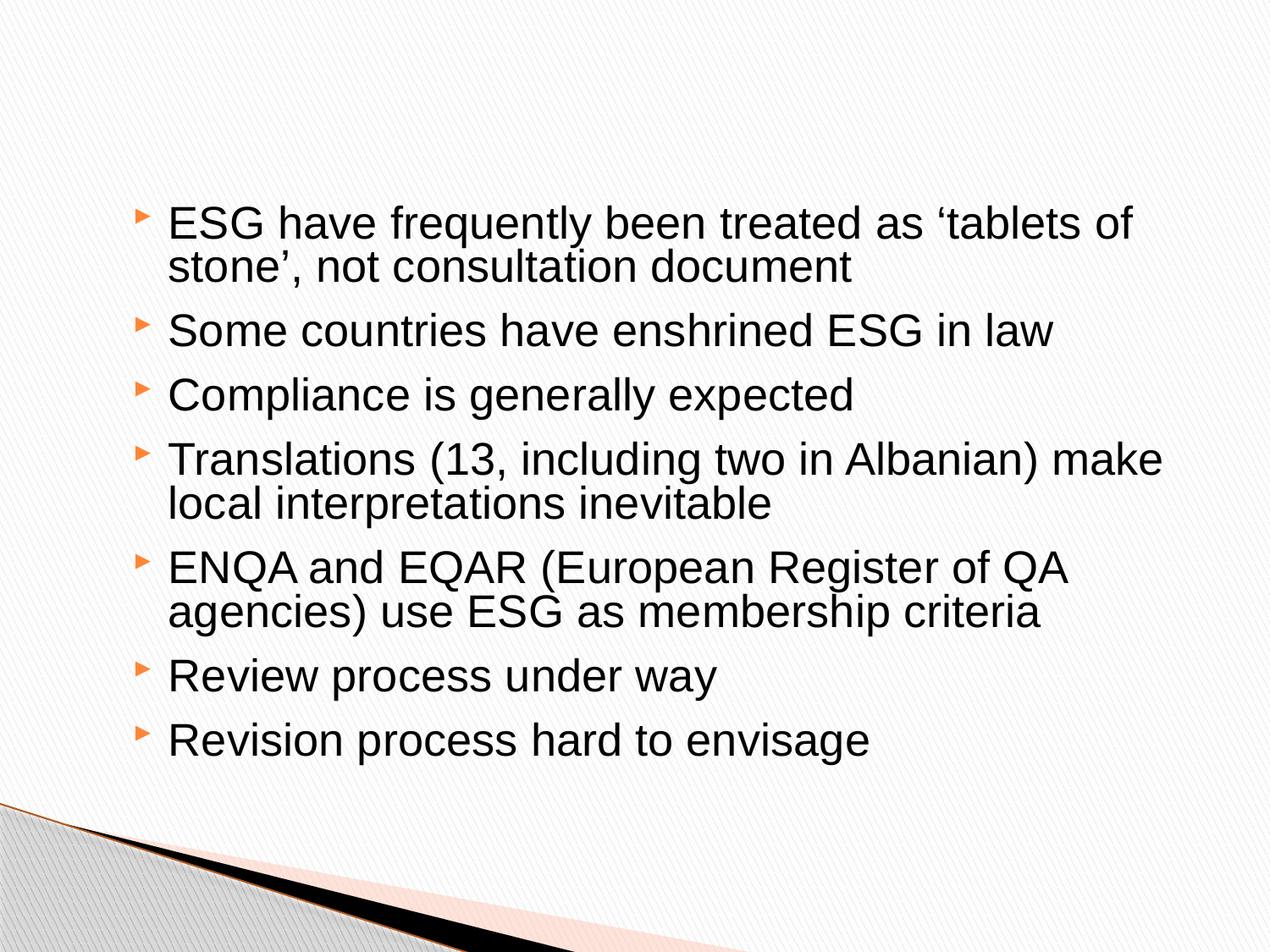

#

ESG have frequently been treated as ‘tablets of stone’, not consultation document

Some countries have enshrined ESG in law

Compliance is generally expected

Translations (13, including two in Albanian) make local interpretations inevitable

ENQA and EQAR (European Register of QA agencies) use ESG as membership criteria

Review process under way

Revision process hard to envisage